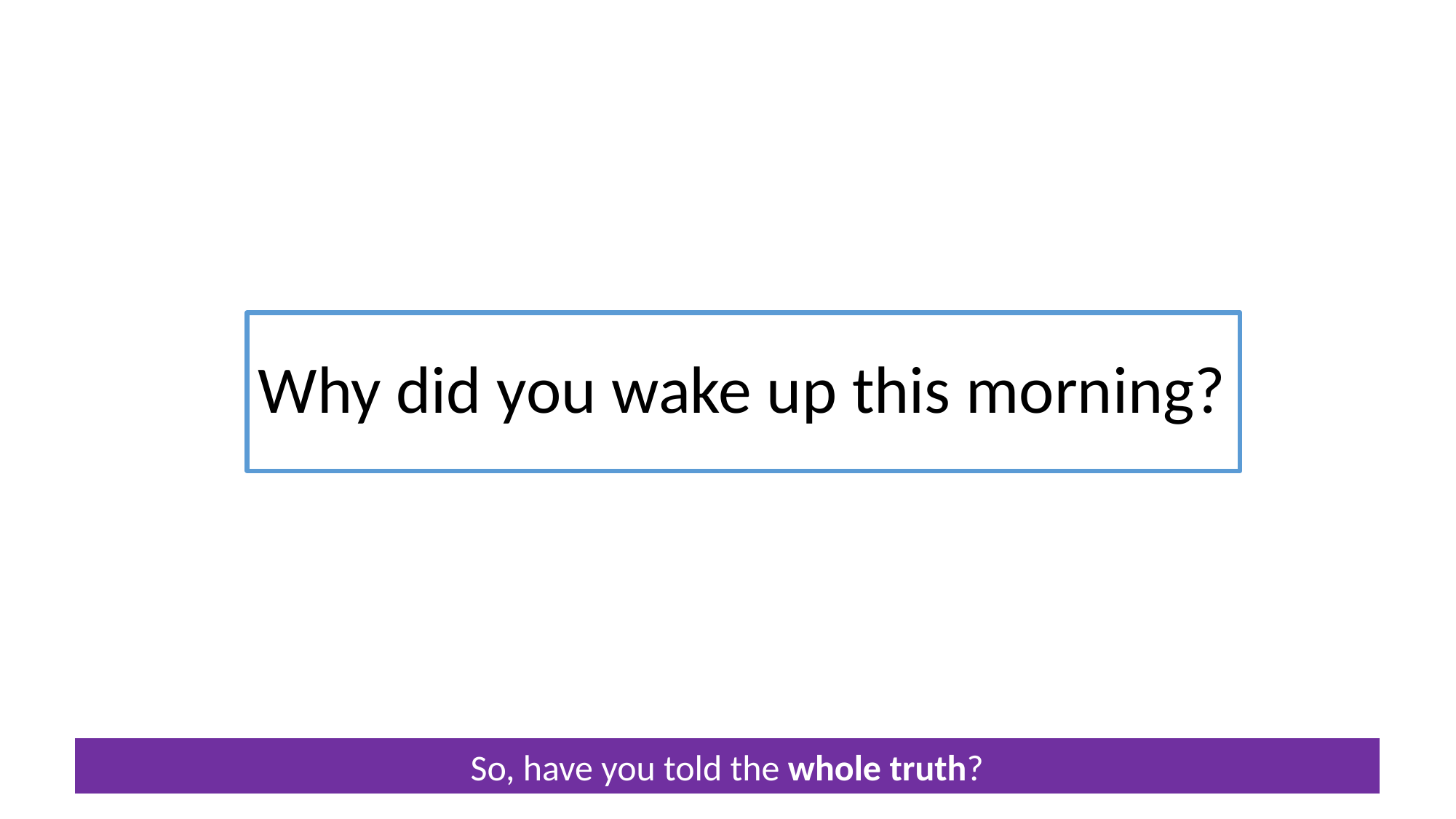

# Why did you wake up this morning?
So, have you told the whole truth?